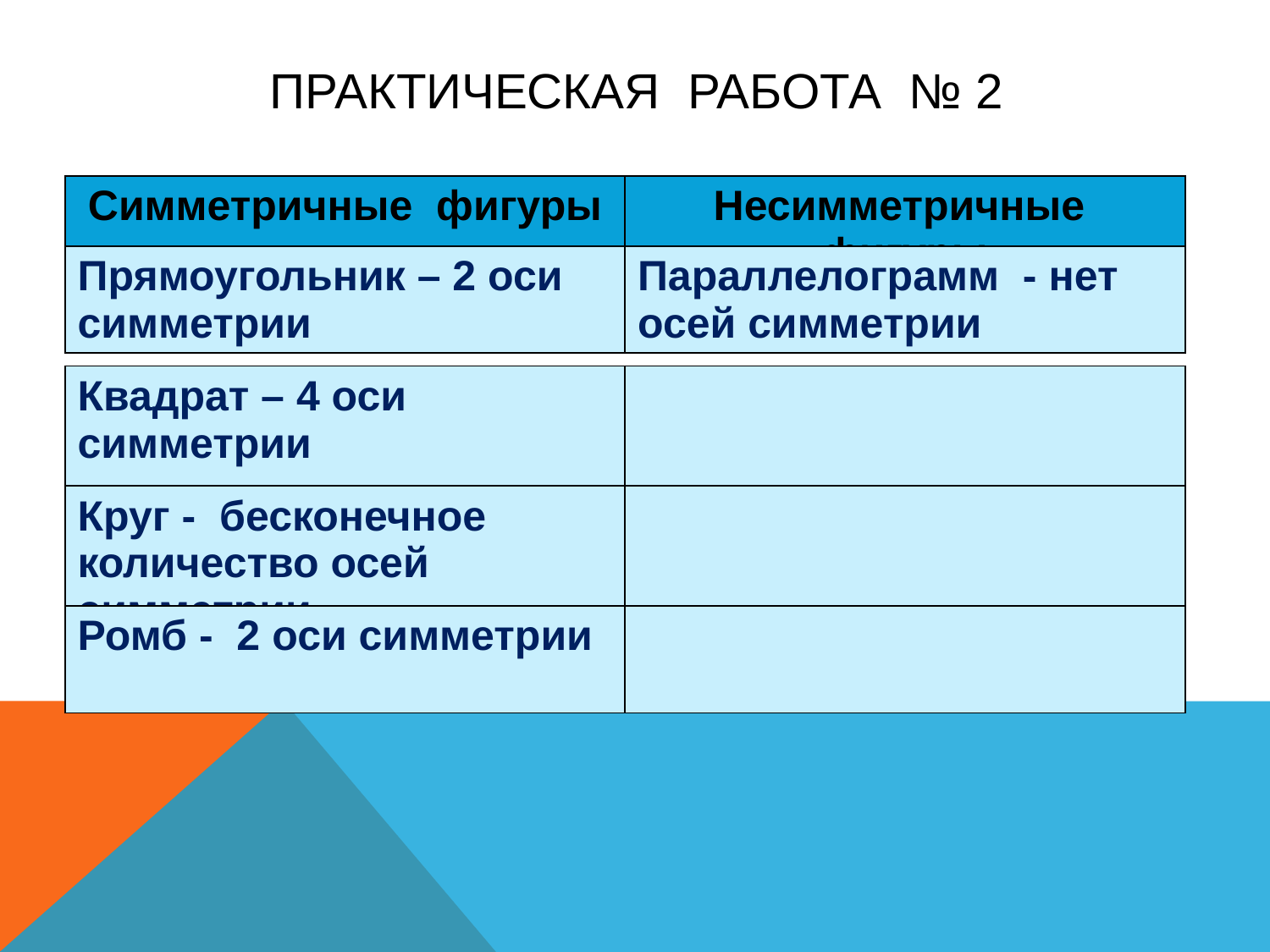

# Практическая  работа  № 2
| Симметричные фигуры | Несимметричные фигуры |
| --- | --- |
| Прямоугольник – 2 оси симметрии |  |
| --- | --- |
| Параллелограмм - нет осей симметрии |
| --- |
| Квадрат – 4 оси симметрии |  |
| --- | --- |
| Круг - бесконечное количество осей симметрии |  |
| --- | --- |
| Ромб - 2 оси симметрии |  |
| --- | --- |